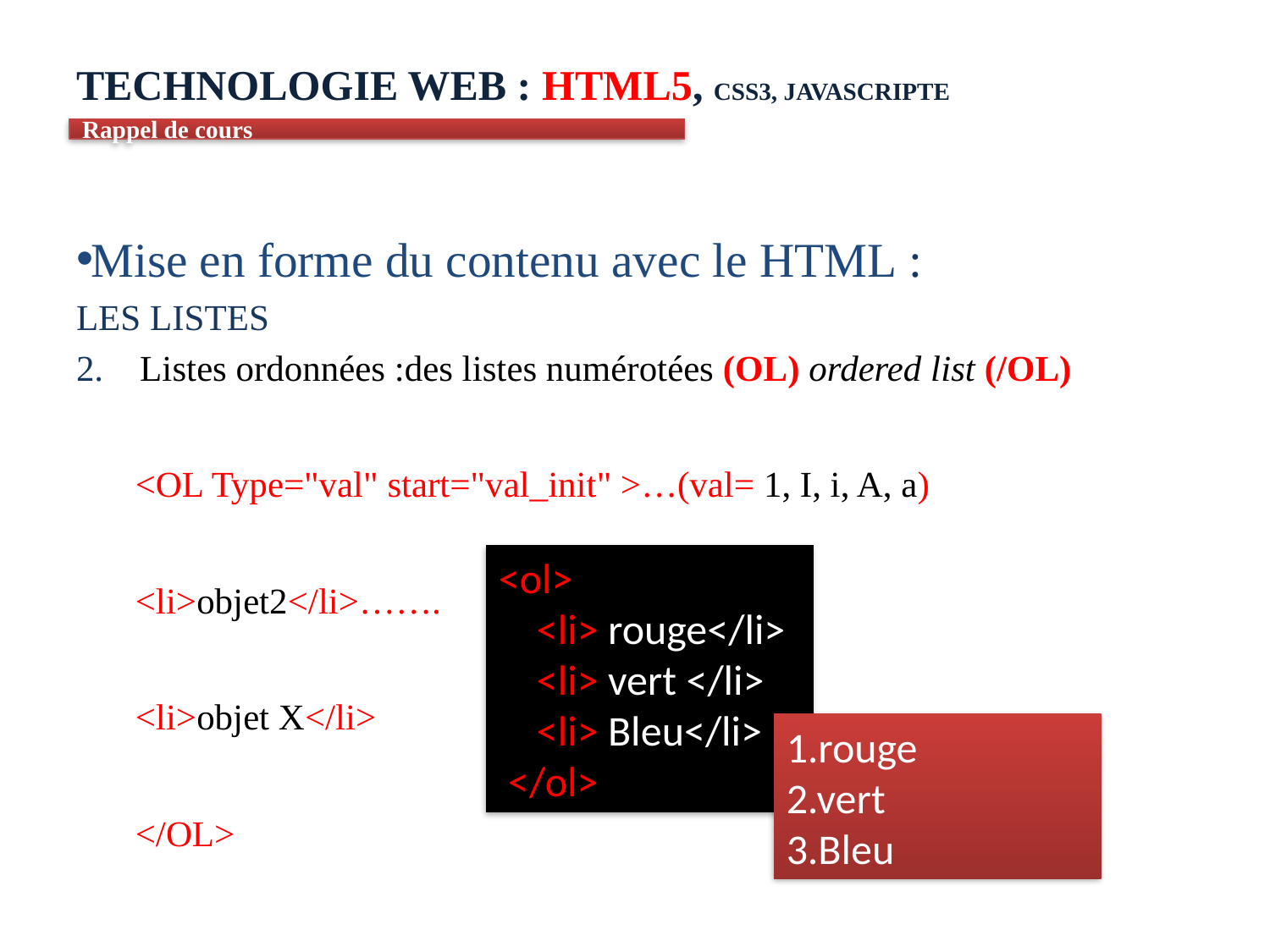

# TECHNOLOGIE WEB : HTML5, CSS3, JAVASCRIPTE
Rappel de cours
Mise en forme du contenu avec le HTML :
Les listes
2.    Listes ordonnées :des listes numérotées (OL) ordered list (/OL)
<OL Type="val" start="val_init" >…(val= 1, I, i, A, a)
<li>objet2</li>…….
<li>objet X</li>
</OL>

<ol>
    <li> rouge</li>
    <li> vert </li>
    <li> Bleu</li>
 </ol>
1.rouge
2.vert
3.Bleu